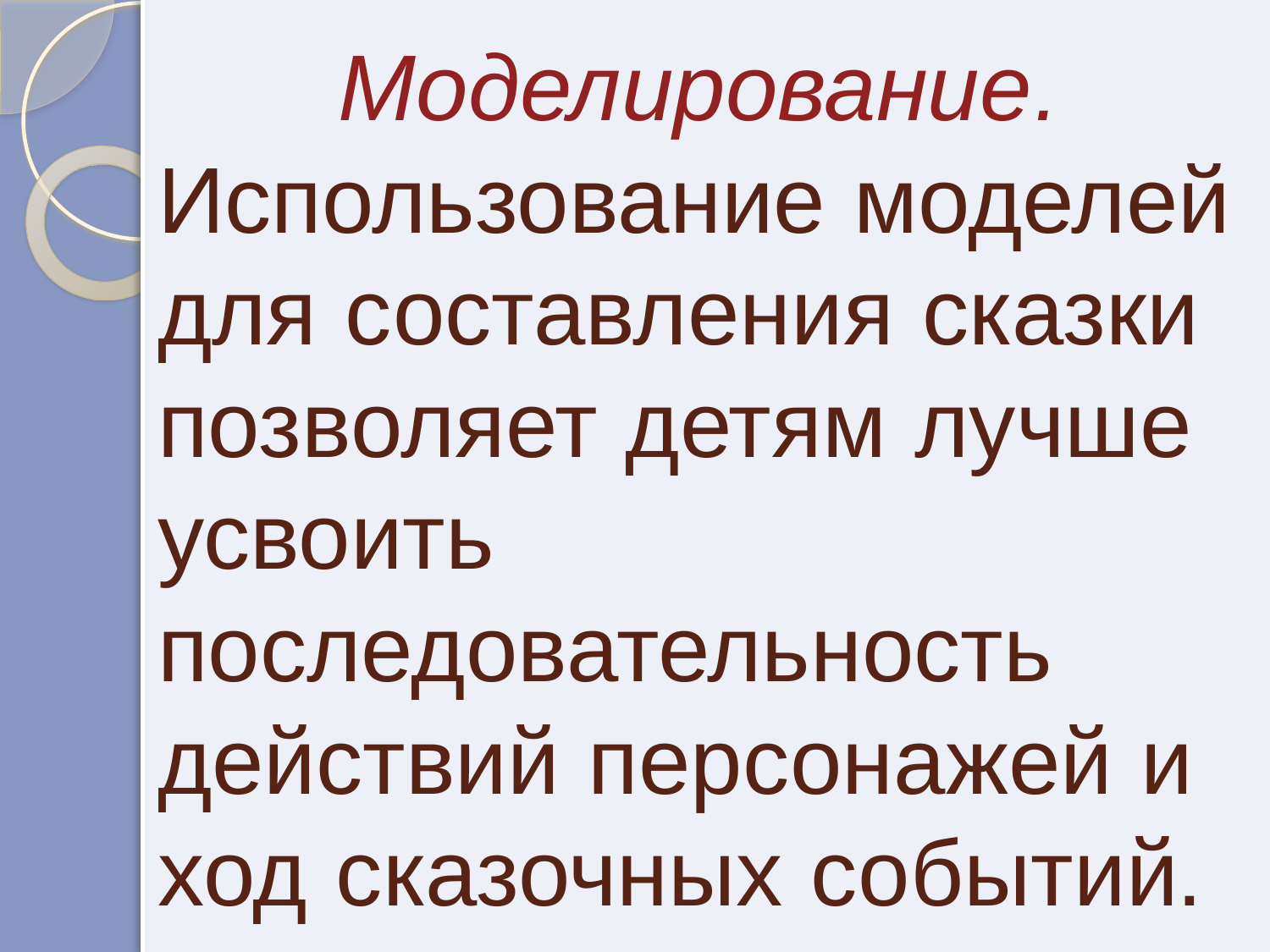

# Моделирование. Использование моделей для составления сказки позволяет детям лучше усвоить последовательность действий персонажей и ход сказочных событий.